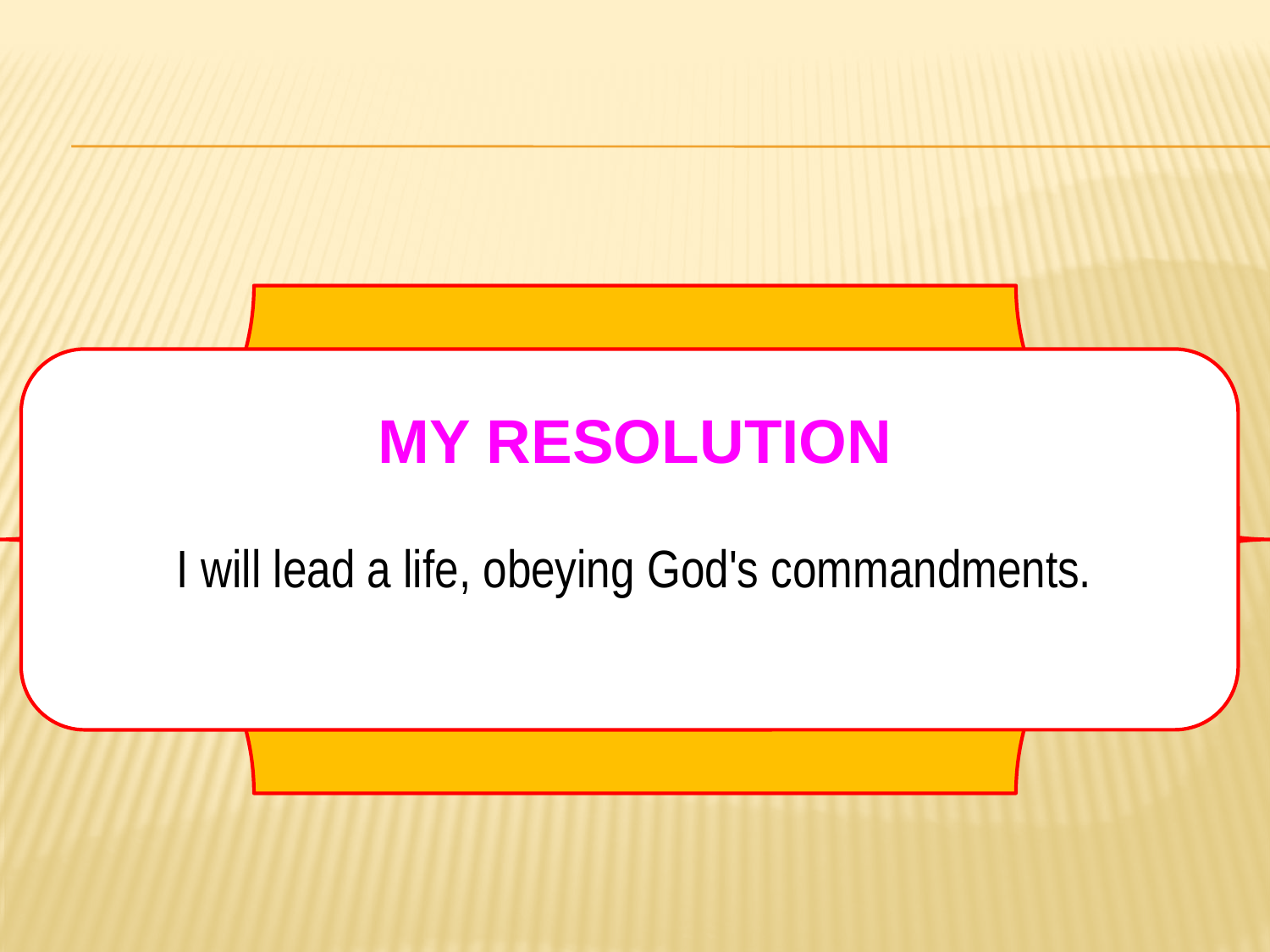

# MY resolution
I will lead a life, obeying God's commandments.